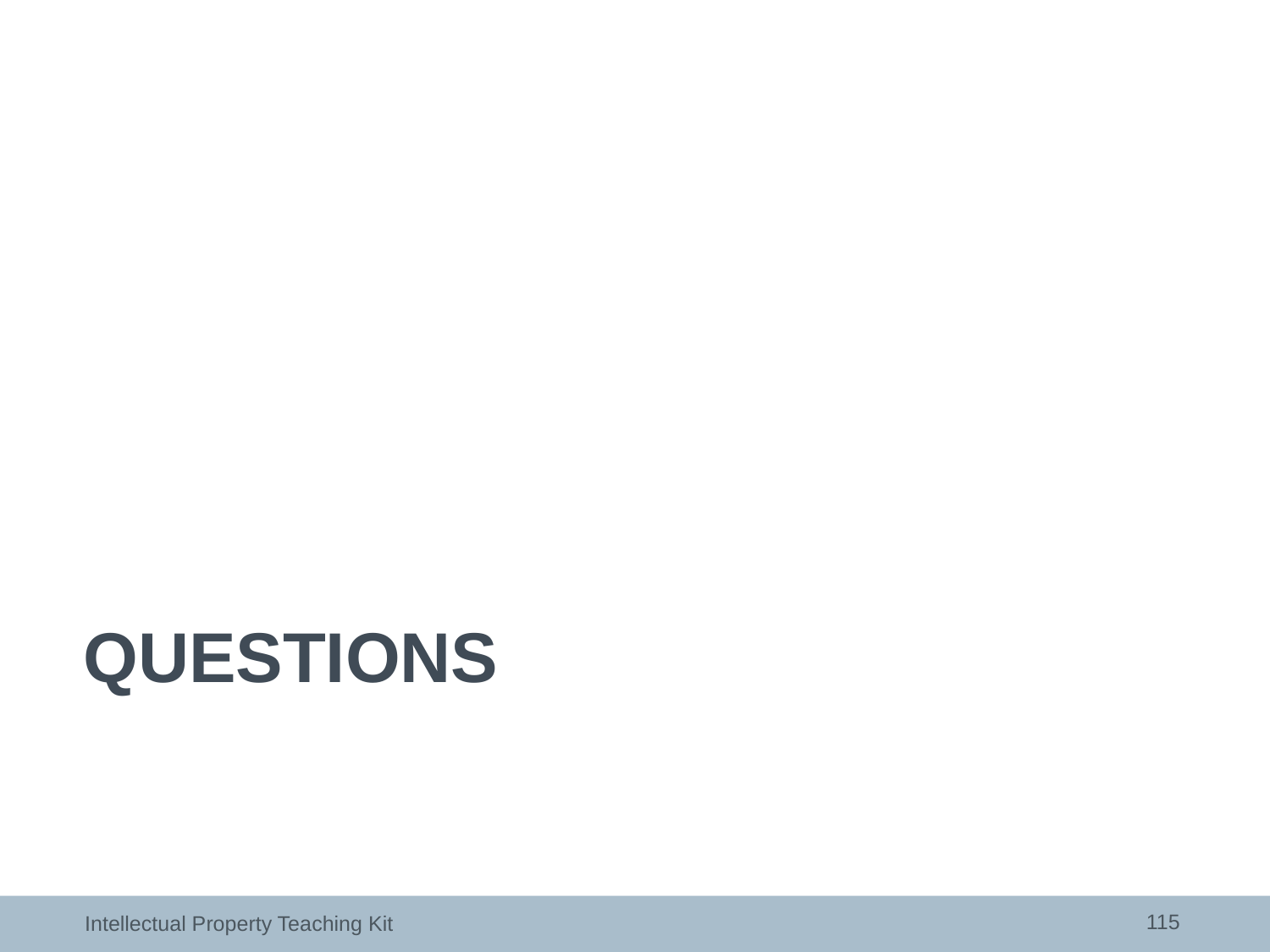

# questions
115
Intellectual Property Teaching Kit